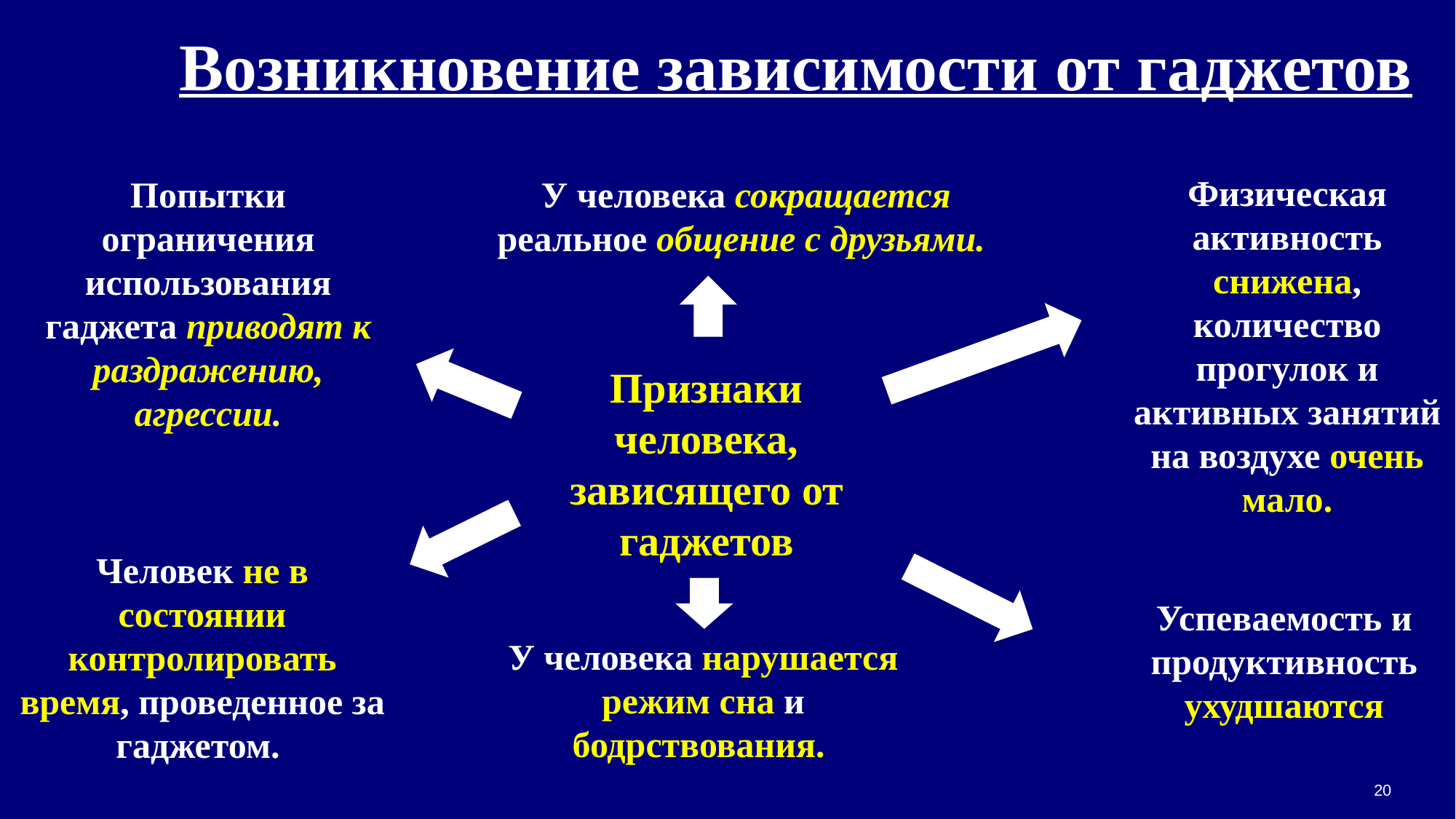

Возникновение зависимости от гаджетов
Физическая активность снижена, количество прогулок и активных занятий на воздухе очень мало.
Попытки ограничения использования гаджета приводят к раздражению, агрессии.
У человека сокращается реальное общение с друзьями.

Признаки человека, зависящего от гаджетов

Человек не в состоянии контролировать время, проведенное за гаджетом.

Успеваемость и продуктивность ухудшаются
У человека нарушается режим сна и бодрствования.
20